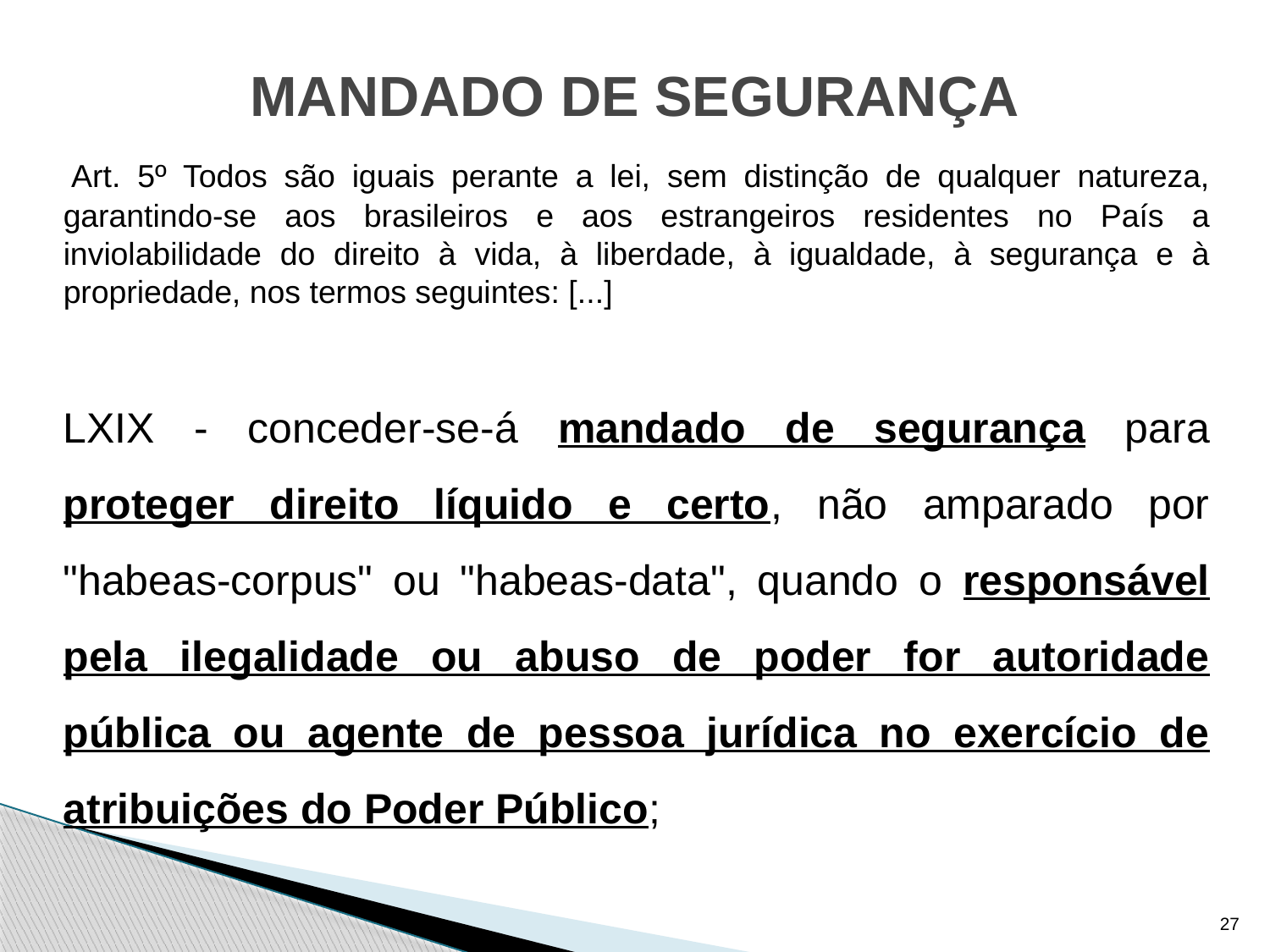

# MANDADO DE SEGURANÇA
  	Art. 5º Todos são iguais perante a lei, sem distinção de qualquer natureza, garantindo-se aos brasileiros e aos estrangeiros residentes no País a inviolabilidade do direito à vida, à liberdade, à igualdade, à segurança e à propriedade, nos termos seguintes: [...]

	LXIX - conceder-se-á mandado de segurança para proteger direito líquido e certo, não amparado por "habeas-corpus" ou "habeas-data", quando o responsável pela ilegalidade ou abuso de poder for autoridade pública ou agente de pessoa jurídica no exercício de atribuições do Poder Público;
27